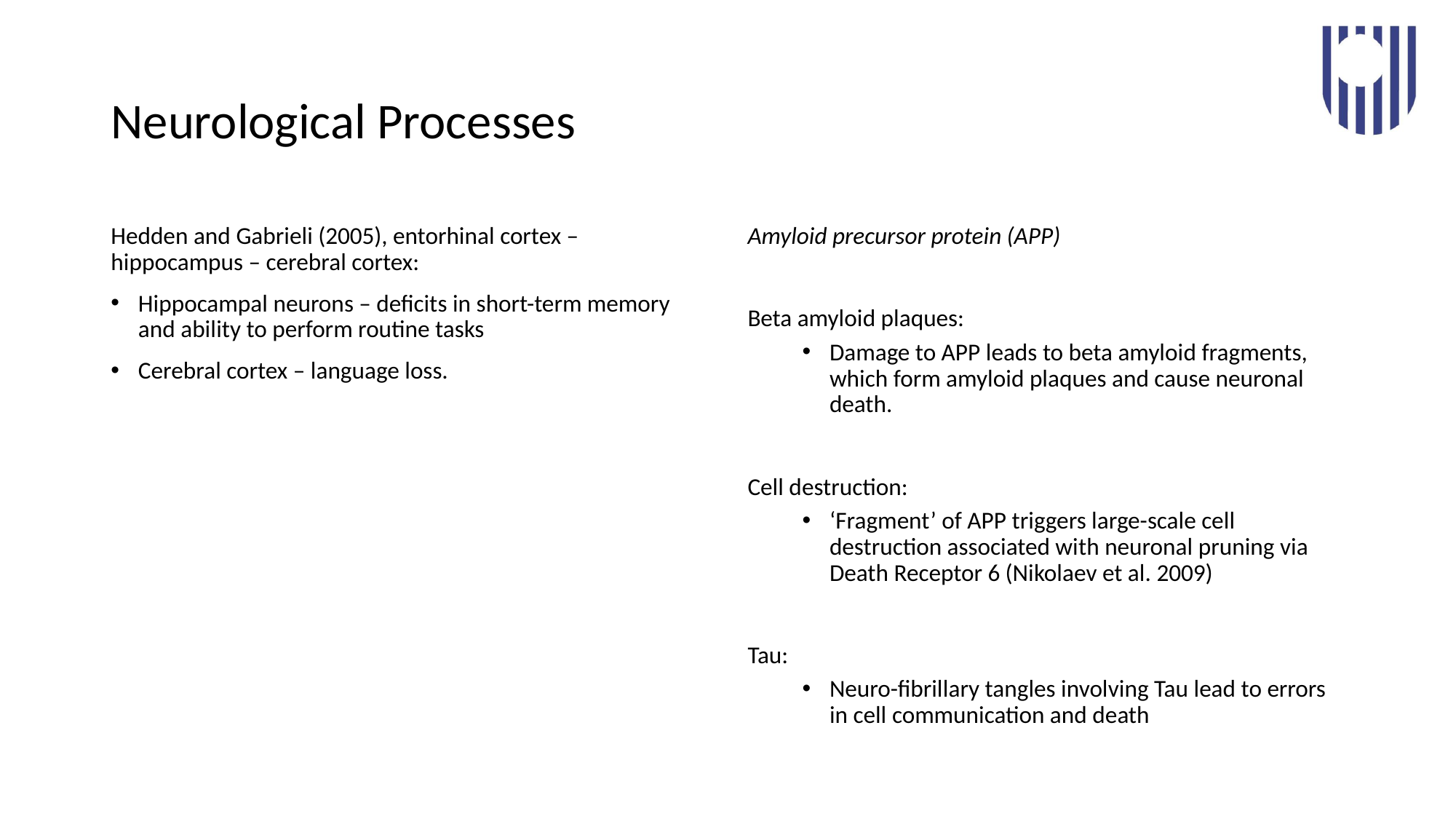

# Neurological Processes
Hedden and Gabrieli (2005), entorhinal cortex – hippocampus – cerebral cortex:
Hippocampal neurons – deficits in short-term memory and ability to perform routine tasks
Cerebral cortex – language loss.
Amyloid precursor protein (APP)

Beta amyloid plaques:
Damage to APP leads to beta amyloid fragments, which form amyloid plaques and cause neuronal death.

Cell destruction:
‘Fragment’ of APP triggers large-scale cell destruction associated with neuronal pruning via Death Receptor 6 (Nikolaev et al. 2009)

Tau:
Neuro-fibrillary tangles involving Tau lead to errors in cell communication and death